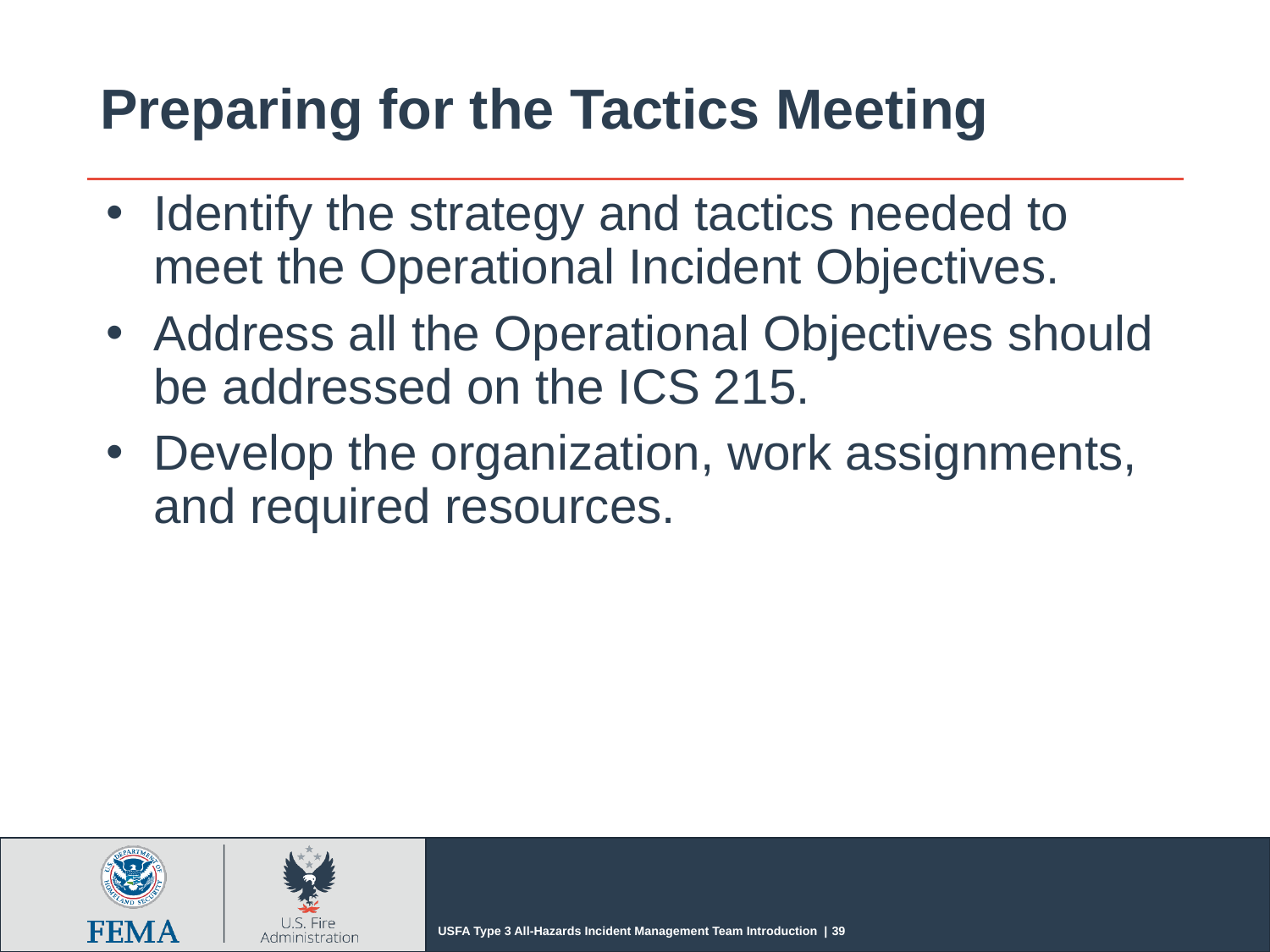

# Preparing for the Tactics Meeting
Identify the strategy and tactics needed to meet the Operational Incident Objectives.
Address all the Operational Objectives should be addressed on the ICS 215.
Develop the organization, work assignments, and required resources.

USFA Type 3 All-Hazards Incident Management Team Introduction  | 39